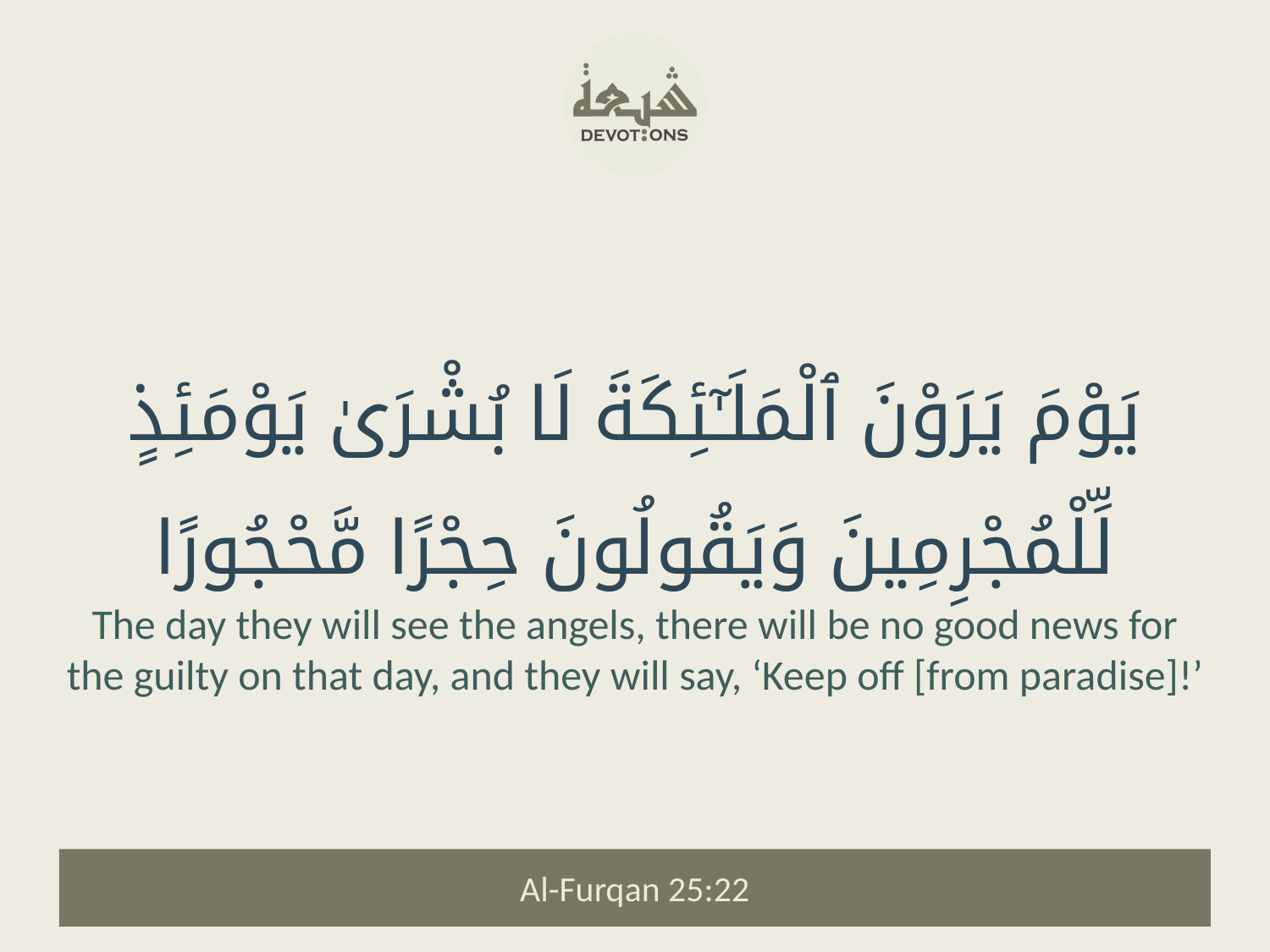

يَوْمَ يَرَوْنَ ٱلْمَلَـٰٓئِكَةَ لَا بُشْرَىٰ يَوْمَئِذٍ لِّلْمُجْرِمِينَ وَيَقُولُونَ حِجْرًا مَّحْجُورًا
The day they will see the angels, there will be no good news for the guilty on that day, and they will say, ‘Keep off [from paradise]!’
Al-Furqan 25:22